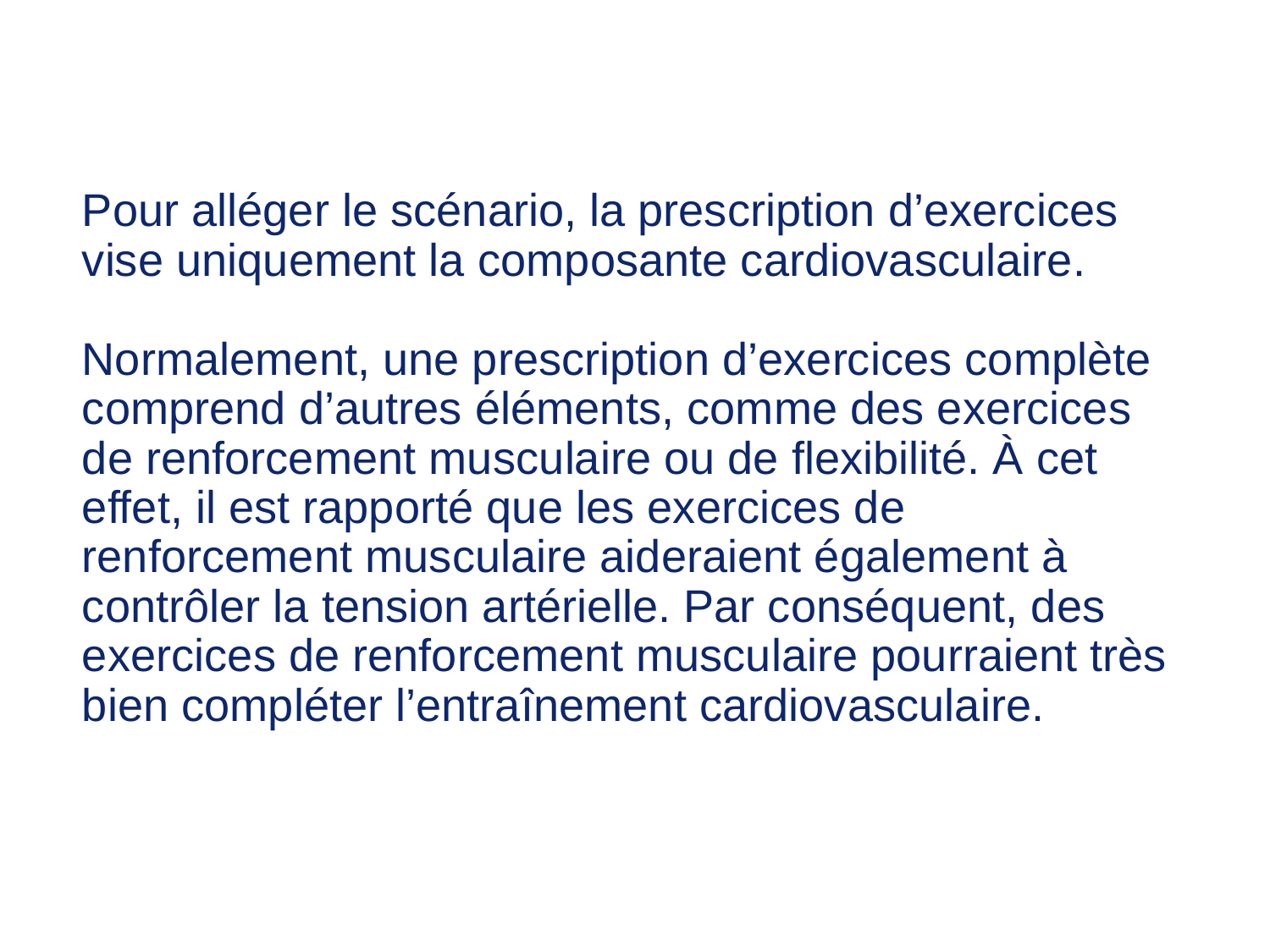

Pour alléger le scénario, la prescription d’exercices vise uniquement la composante cardiovasculaire.

Normalement, une prescription d’exercices complète comprend d’autres éléments, comme des exercices de renforcement musculaire ou de flexibilité. À cet effet, il est rapporté que les exercices de renforcement musculaire aideraient également à contrôler la tension artérielle. Par conséquent, des exercices de renforcement musculaire pourraient très bien compléter l’entraînement cardiovasculaire.